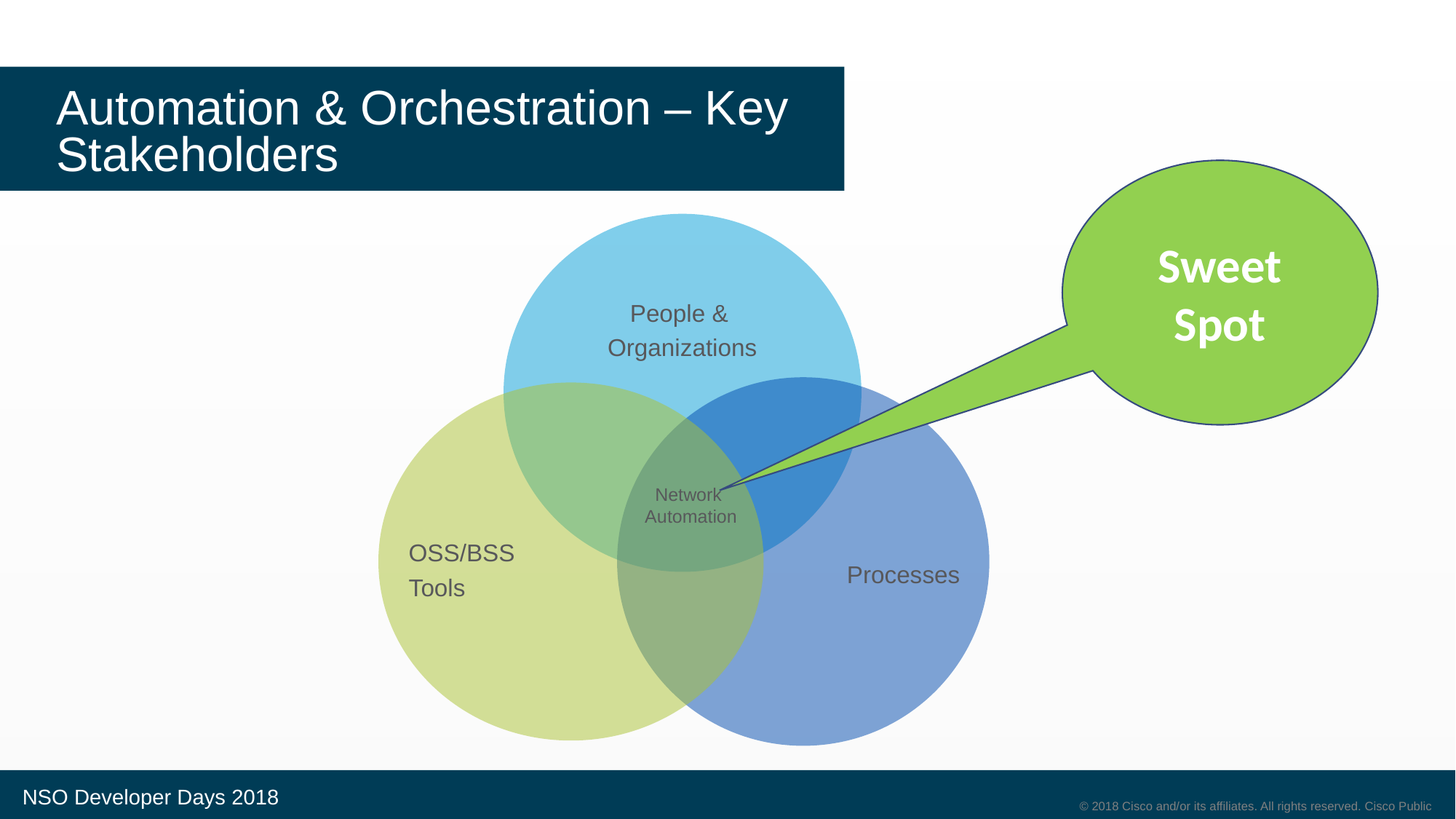

# Automation & Orchestration – Key Stakeholders
Sweet Spot
People &
Organizations
Processes
OSS/BSS
Tools

Network
Automation